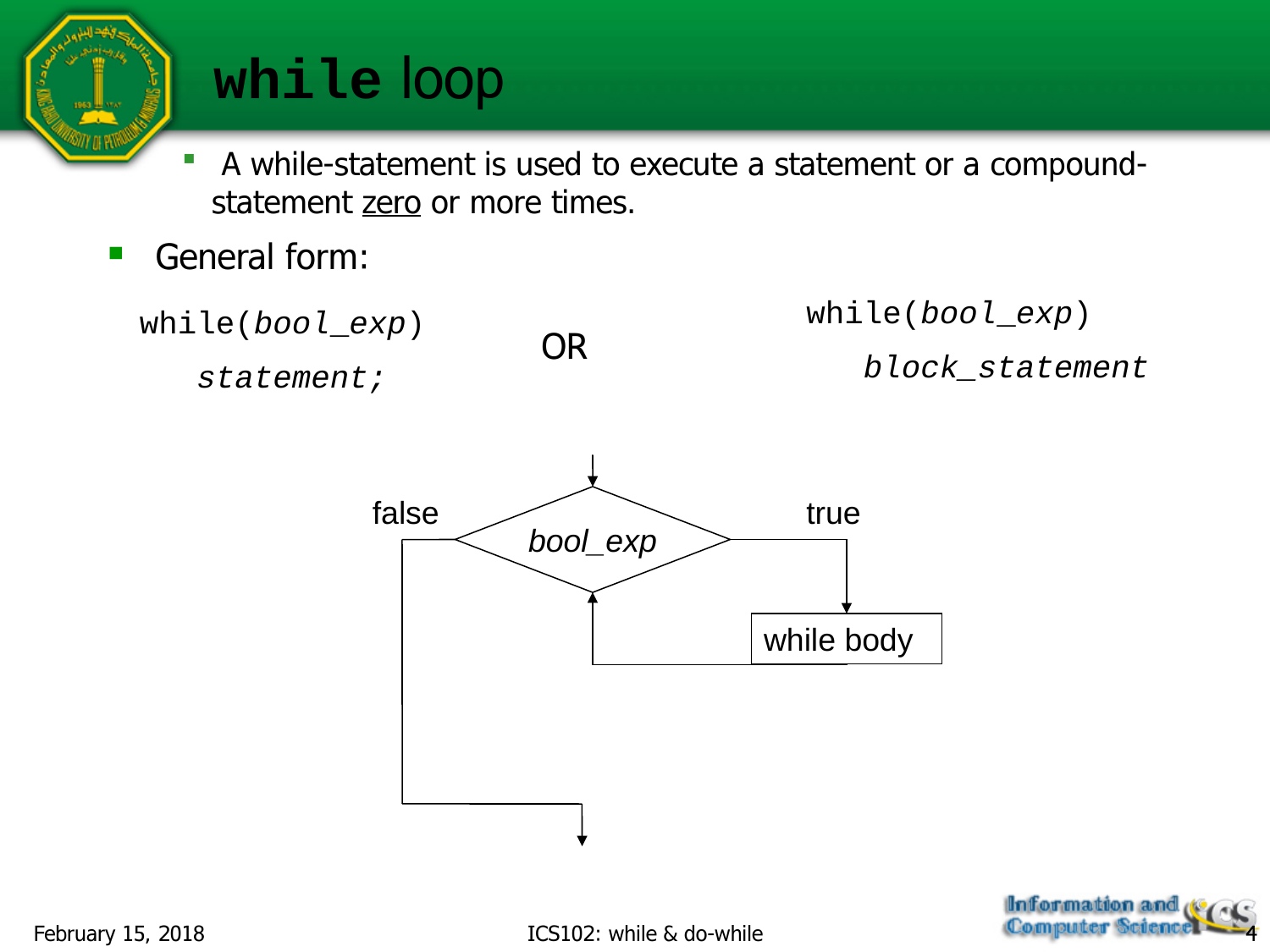

while loop
 A while-statement is used to execute a statement or a compound-statement zero or more times.
General form:

while(bool_exp)
   block_statement
while(bool_exp)
   statement;
OR

false
bool_exp
true

while body

February 15, 2018
ICS102: while & do-while
4